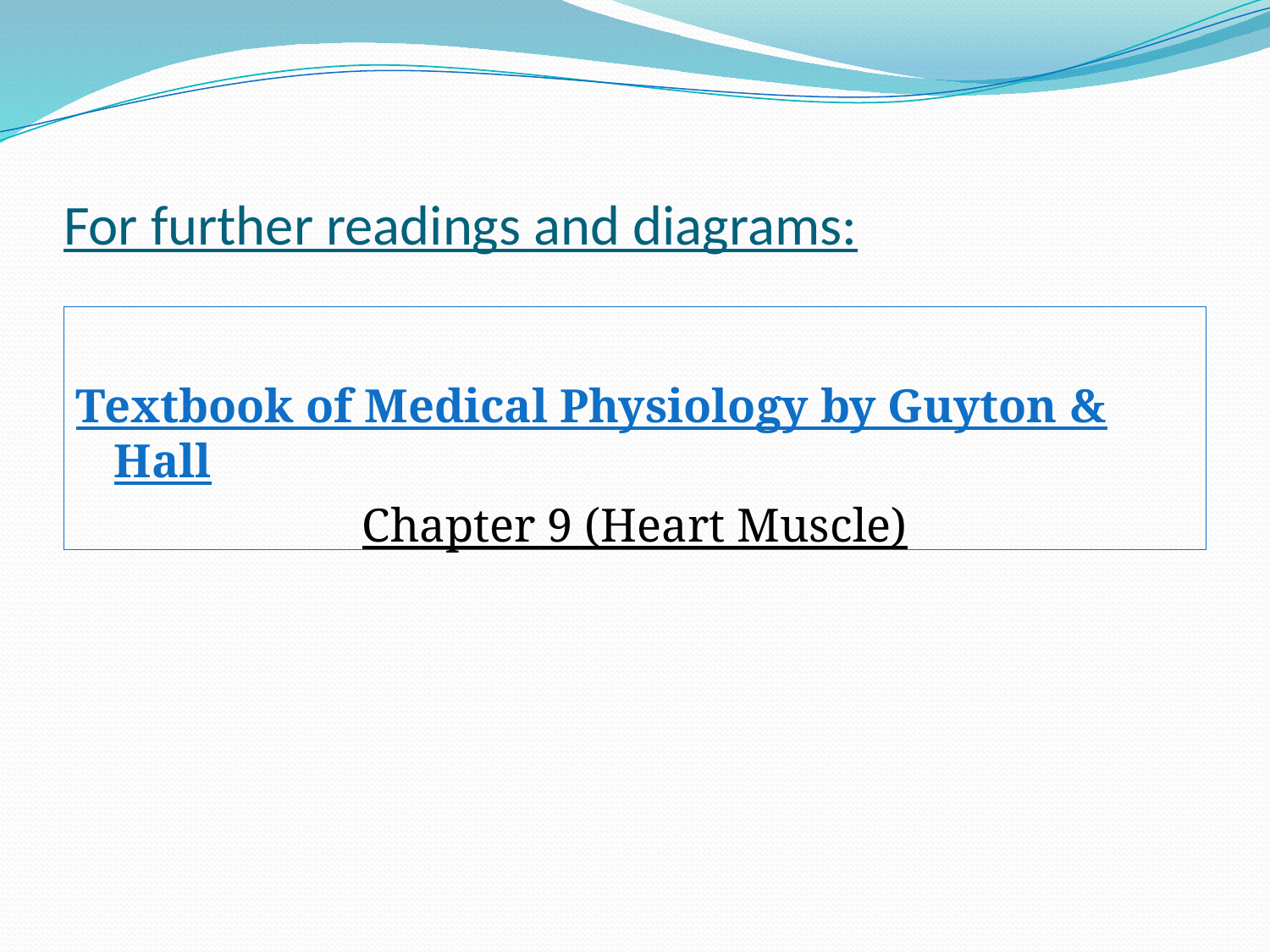

# For further readings and diagrams:

Textbook of Medical Physiology by Guyton & Hall
Chapter 9 (Heart Muscle)